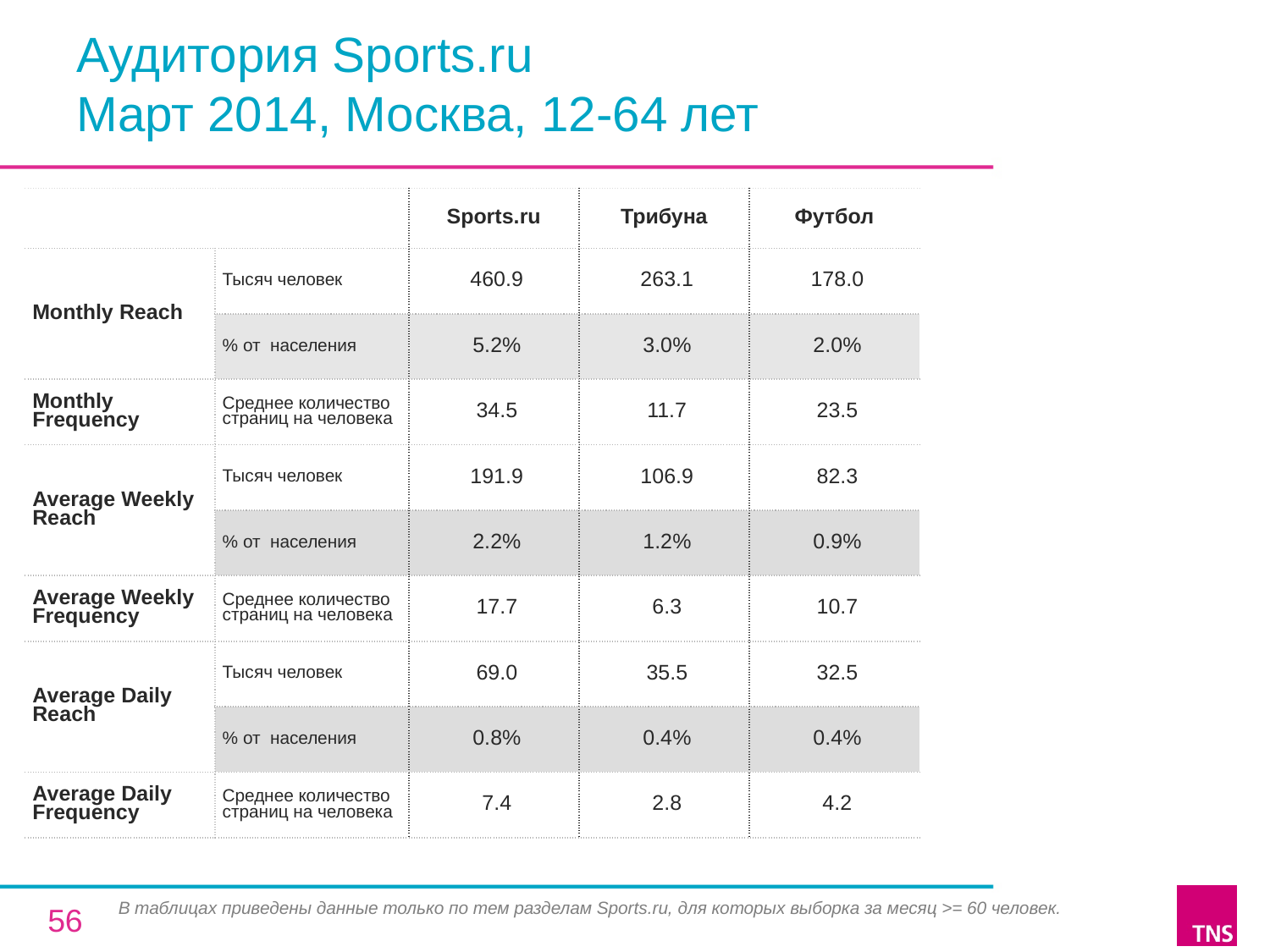

# Аудитория Sports.ru Март 2014, Москва, 12-64 лет
|  |  | Sports.ru | Трибуна | Футбол |
| --- | --- | --- | --- | --- |
| Monthly Reach | Тысяч человек | 460.9 | 263.1 | 178.0 |
|  | % от населения | 5.2% | 3.0% | 2.0% |
| Monthly Frequency | Среднее количество страниц на человека | 34.5 | 11.7 | 23.5 |
| Average Weekly Reach | Тысяч человек | 191.9 | 106.9 | 82.3 |
|  | % от населения | 2.2% | 1.2% | 0.9% |
| Average Weekly Frequency | Среднее количество страниц на человека | 17.7 | 6.3 | 10.7 |
| Average Daily Reach | Тысяч человек | 69.0 | 35.5 | 32.5 |
|  | % от населения | 0.8% | 0.4% | 0.4% |
| Average Daily Frequency | Среднее количество страниц на человека | 7.4 | 2.8 | 4.2 |
В таблицах приведены данные только по тем разделам Sports.ru, для которых выборка за месяц >= 60 человек.
56